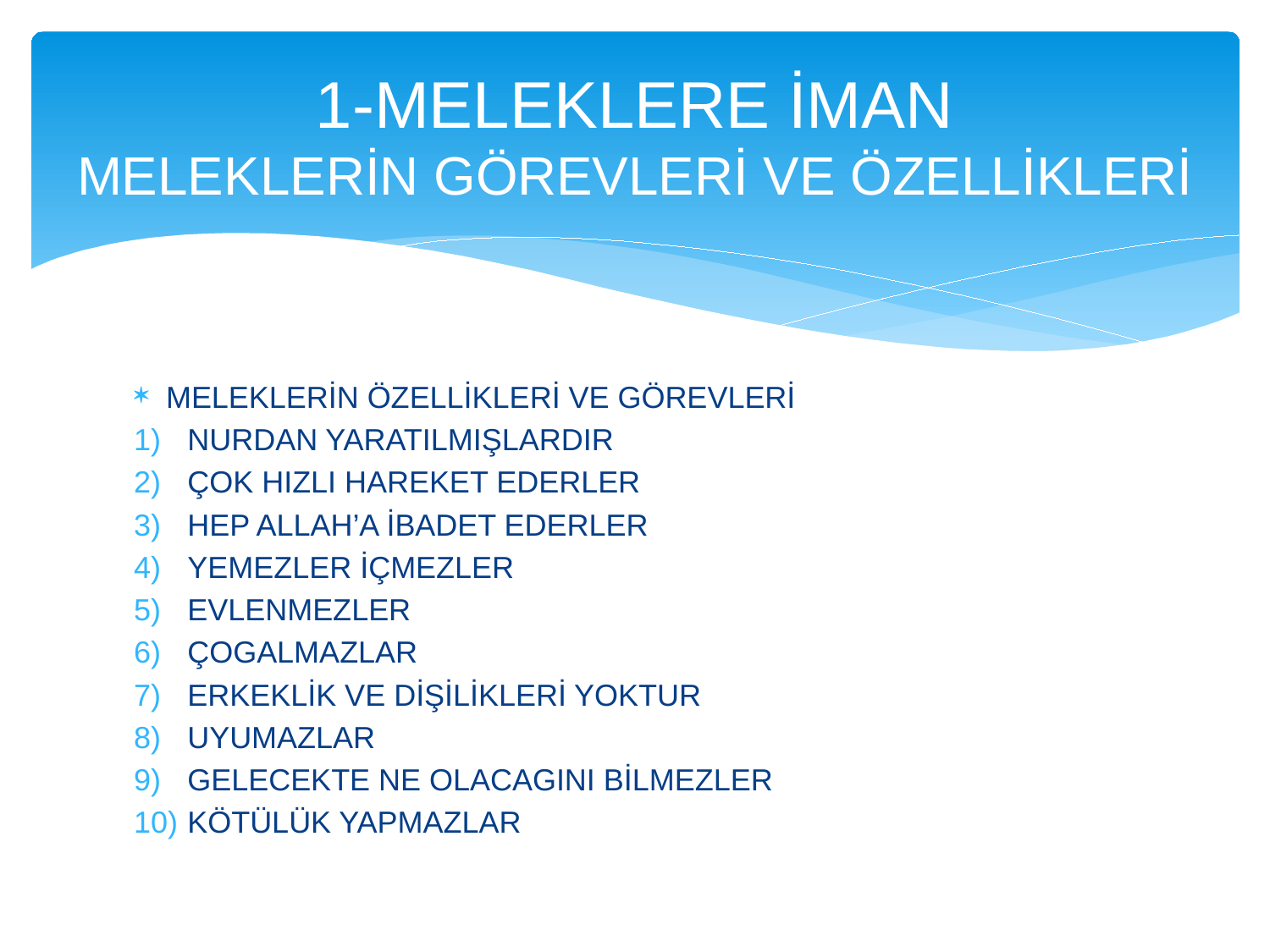

# 1-MELEKLERE İMAN MELEKLERİN GÖREVLERİ VE ÖZELLİKLERİ
MELEKLERİN ÖZELLİKLERİ VE GÖREVLERİ
NURDAN YARATILMIŞLARDIR
ÇOK HIZLI HAREKET EDERLER
HEP ALLAH’A İBADET EDERLER
YEMEZLER İÇMEZLER
EVLENMEZLER
ÇOGALMAZLAR
ERKEKLİK VE DİŞİLİKLERİ YOKTUR
UYUMAZLAR
GELECEKTE NE OLACAGINI BİLMEZLER
KÖTÜLÜK YAPMAZLAR